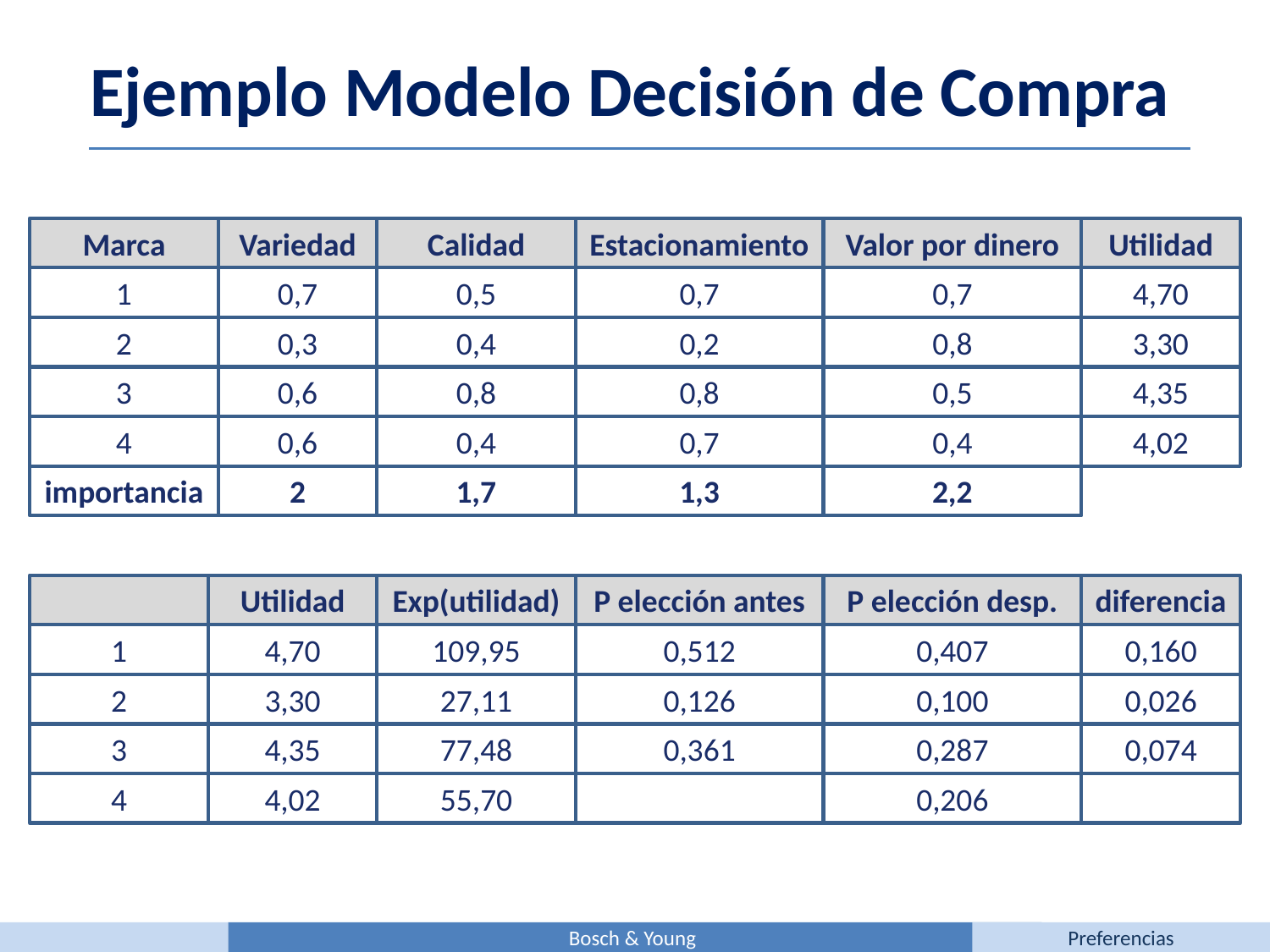

Ejemplo Modelo Decisión de Compra
Marca
Variedad
Calidad
Estacionamiento
Valor por dinero
Utilidad
1
0,7
0,5
0,7
0,7
4,70
2
0,3
0,4
0,2
0,8
3,30
3
0,6
0,8
0,8
0,5
4,35
4
0,6
0,4
0,7
0,4
4,02
importancia
2
1,7
1,3
2,2

Utilidad
Exp(utilidad)
P elección antes
P elección desp.
diferencia
1
4,70
109,95
0,512
0,407
0,160
2
3,30
27,11
0,126
0,100
0,026
3
4,35
77,48
0,361
0,287
0,074
4
4,02
55,70

0,206

Bosch & Young
Preferencias